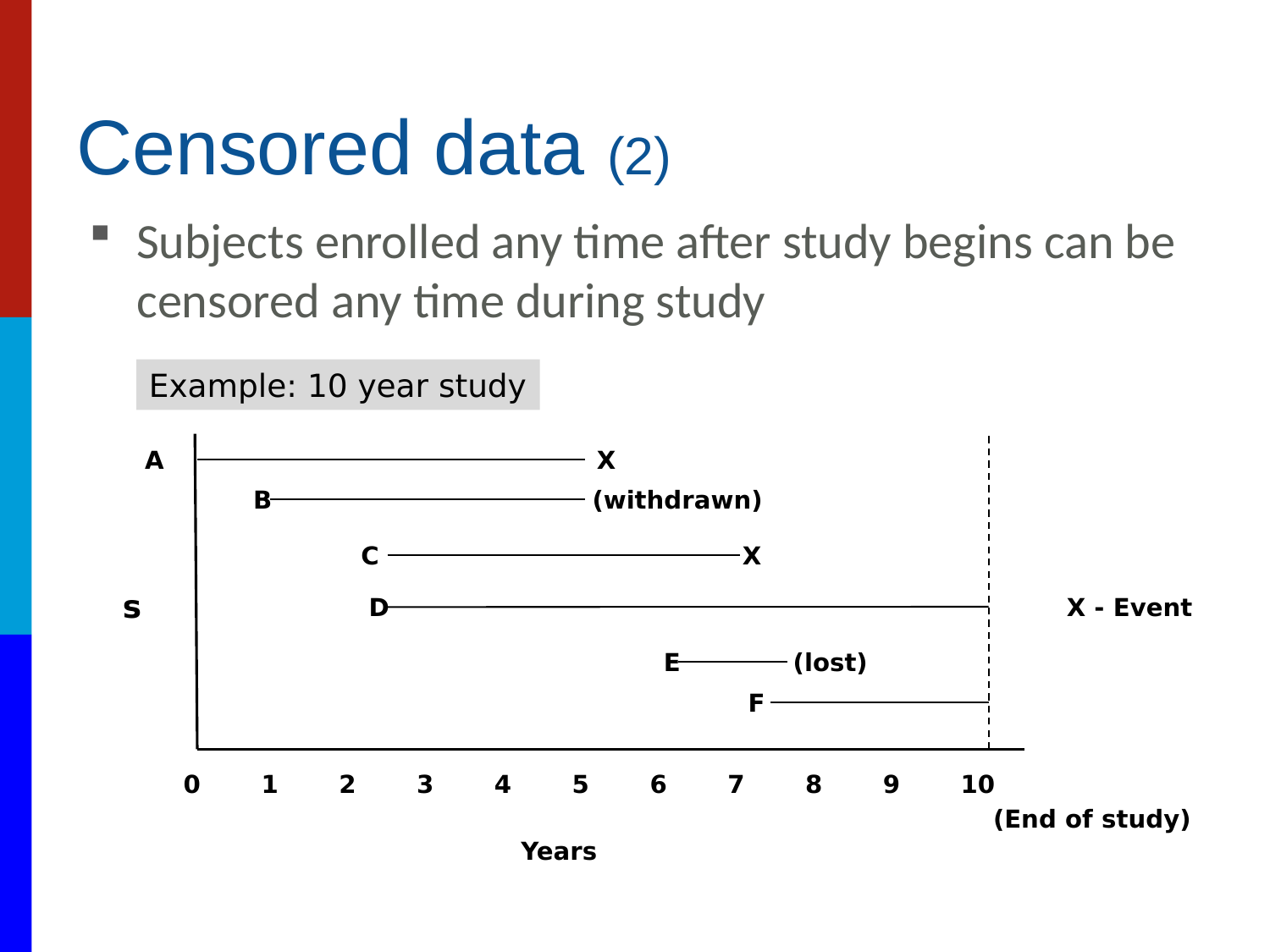

# Censored data (2)
Subjects enrolled any time after study begins can be censored any time during study
Example: 10 year study
A                                                  X
B                                     (withdrawn)
C                                          X
s
D
X - Event
E             (lost)
F
0       1       2       3       4       5       6       7       8       9       10
(End of study)
Years